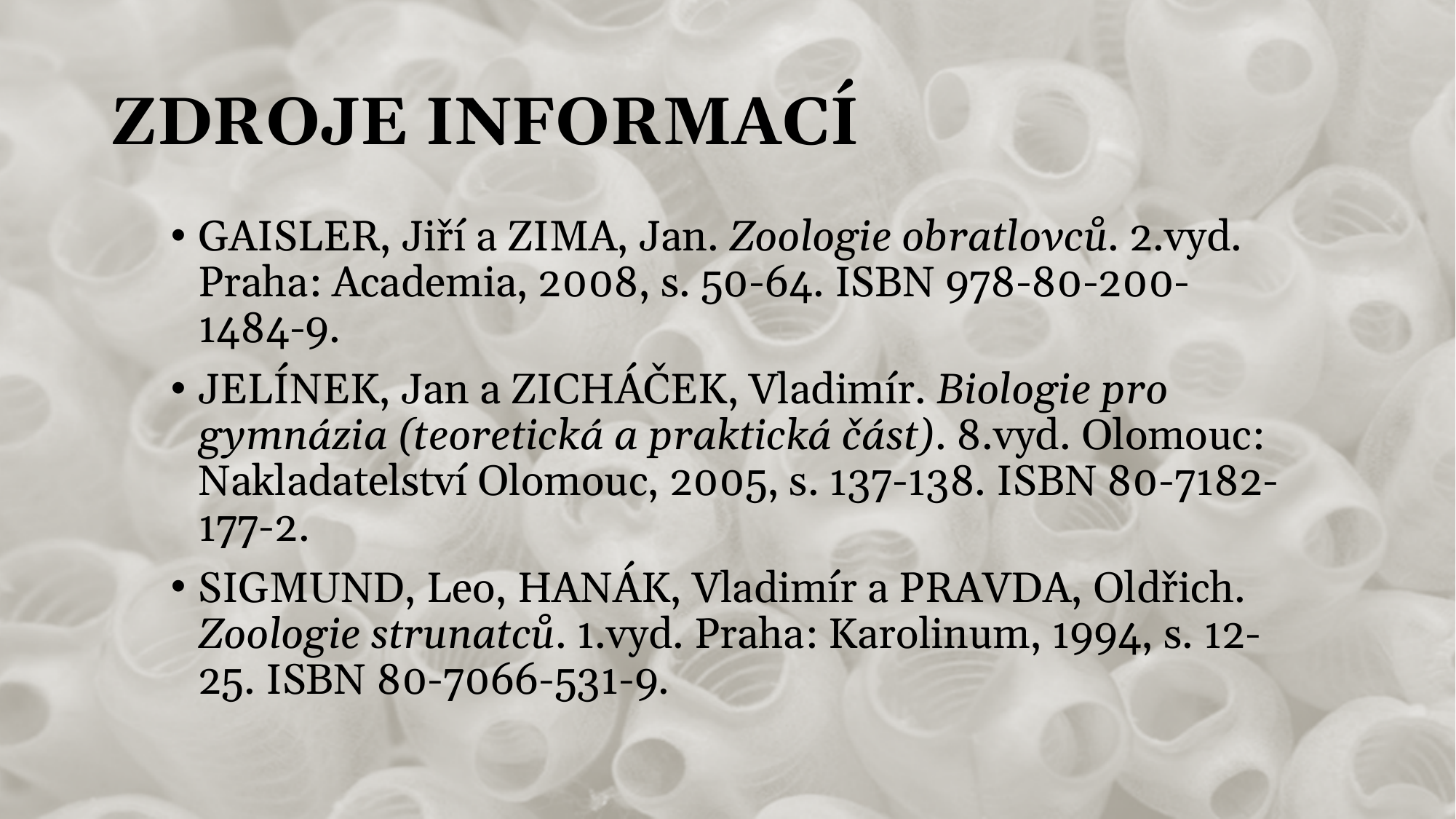

# ZDROJE INFORMACÍ

GAISLER, Jiří a ZIMA, Jan. Zoologie obratlovců. 2.vyd. Praha: Academia, 2008, s. 50-64. ISBN 978-80-200-1484-9.
JELÍNEK, Jan a ZICHÁČEK, Vladimír. Biologie pro gymnázia (teoretická a praktická část). 8.vyd. Olomouc: Nakladatelství Olomouc, 2005, s. 137-138. ISBN 80-7182-177-2.
SIGMUND, Leo, HANÁK, Vladimír a PRAVDA, Oldřich. Zoologie strunatců. 1.vyd. Praha: Karolinum, 1994, s. 12-25. ISBN 80-7066-531-9.